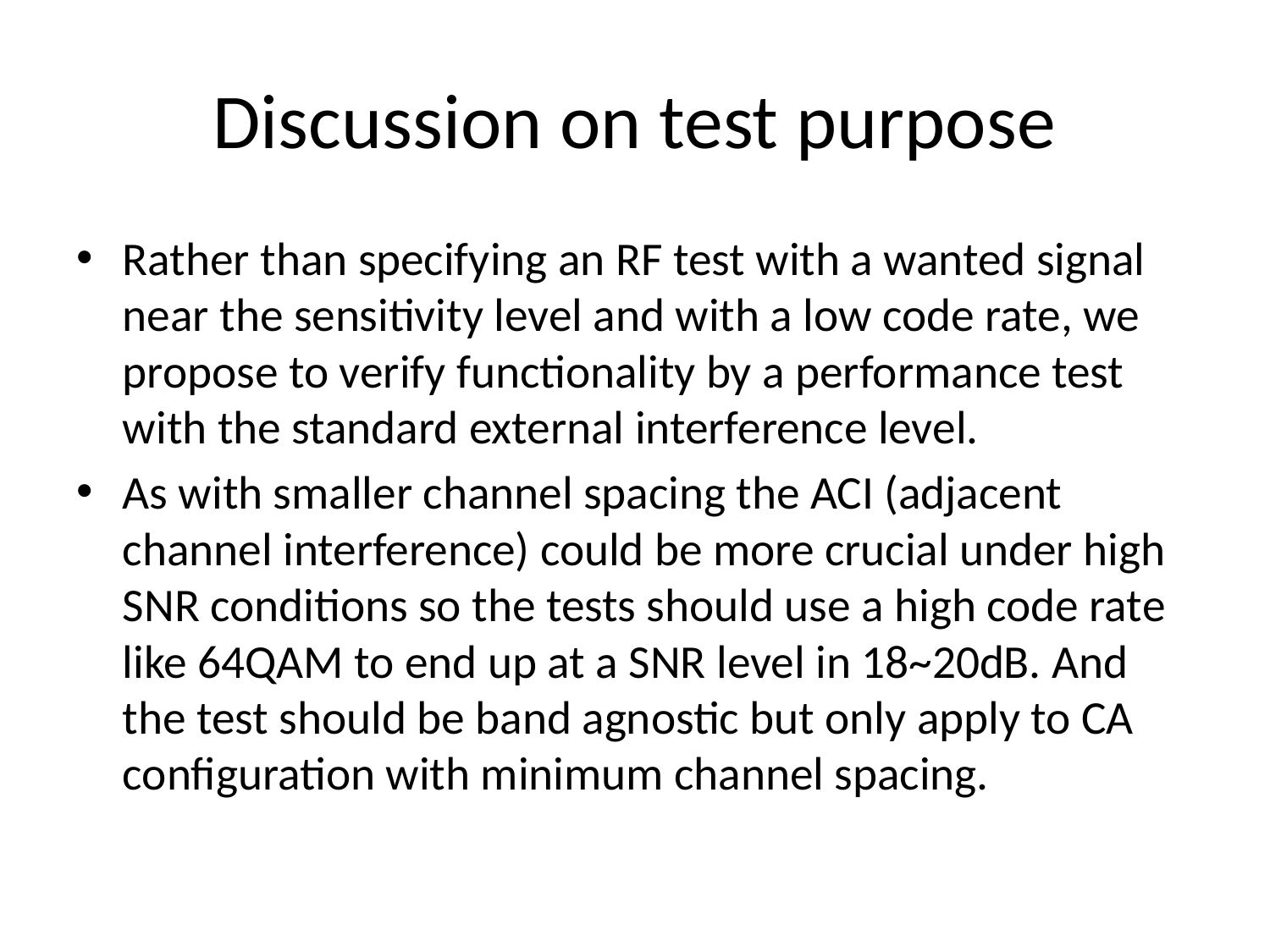

# Discussion on test purpose
Rather than specifying an RF test with a wanted signal near the sensitivity level and with a low code rate, we propose to verify functionality by a performance test with the standard external interference level.
As with smaller channel spacing the ACI (adjacent channel interference) could be more crucial under high SNR conditions so the tests should use a high code rate like 64QAM to end up at a SNR level in 18~20dB. And the test should be band agnostic but only apply to CA configuration with minimum channel spacing.